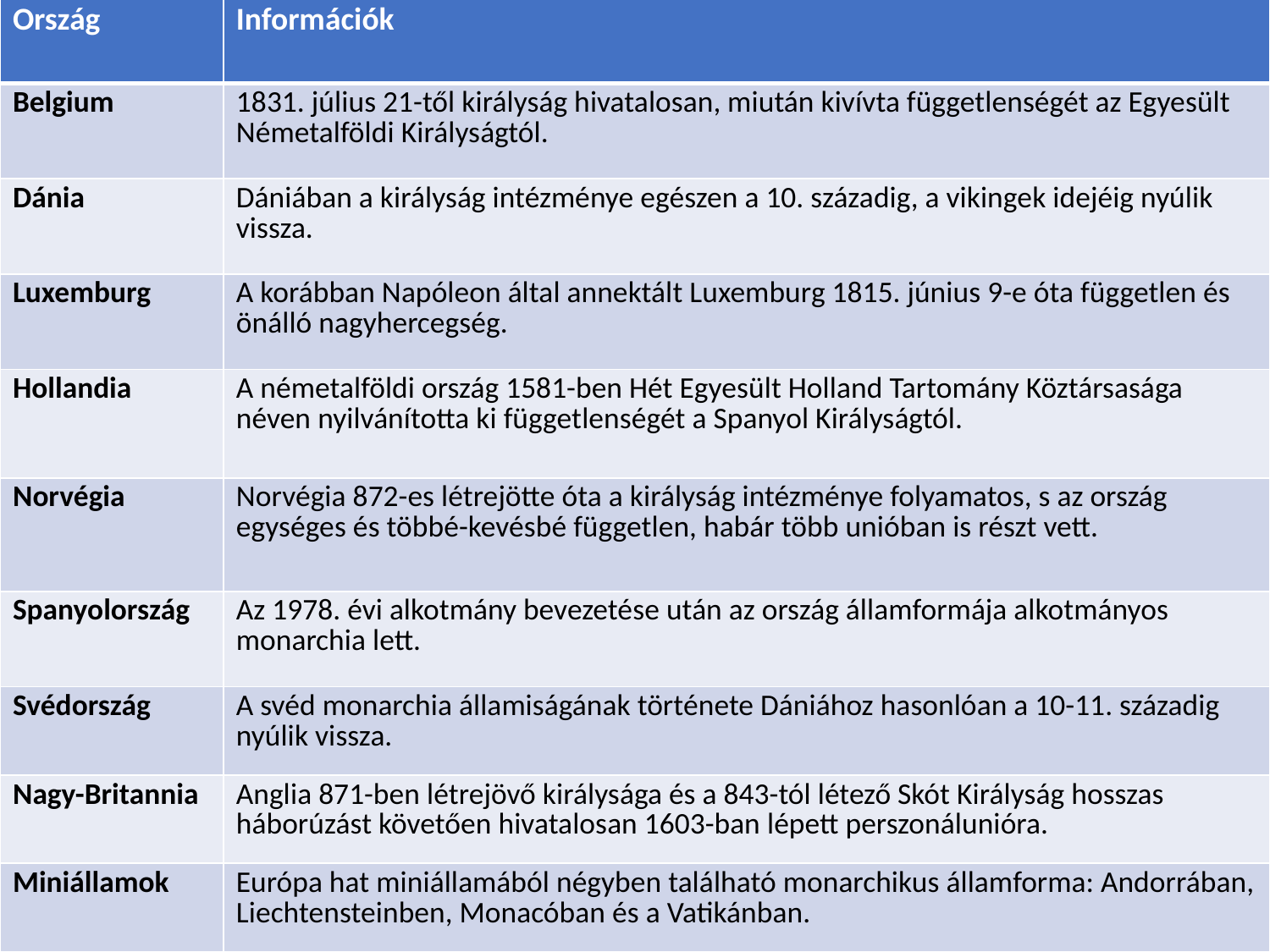

# Európai királyságok
| Ország | Információk |
| --- | --- |
| Belgium | 1831. július 21-től királyság hivatalosan, miután kivívta függetlenségét az Egyesült Németalföldi Királyságtól. |
| Dánia | Dániában a királyság intézménye egészen a 10. századig, a vikingek idejéig nyúlik vissza. |
| Luxemburg | A korábban Napóleon által annektált Luxemburg 1815. június 9-e óta független és önálló nagyhercegség. |
| Hollandia | A németalföldi ország 1581-ben Hét Egyesült Holland Tartomány Köztársasága néven nyilvánította ki függetlenségét a Spanyol Királyságtól. |
| Norvégia | Norvégia 872-es létrejötte óta a királyság intézménye folyamatos, s az ország egységes és többé-kevésbé független, habár több unióban is részt vett. |
| Spanyolország | Az 1978. évi alkotmány bevezetése után az ország államformája alkotmányos monarchia lett. |
| Svédország | A svéd monarchia államiságának története Dániához hasonlóan a 10-11. századig nyúlik vissza. |
| Nagy-Britannia | Anglia 871-ben létrejövő királysága és a 843-tól létező Skót Királyság hosszas háborúzást követően hivatalosan 1603-ban lépett perszonálunióra. |
| Miniállamok | Európa hat miniállamából négyben található monarchikus államforma: Andorrában, Liechtensteinben, Monacóban és a Vatikánban. |